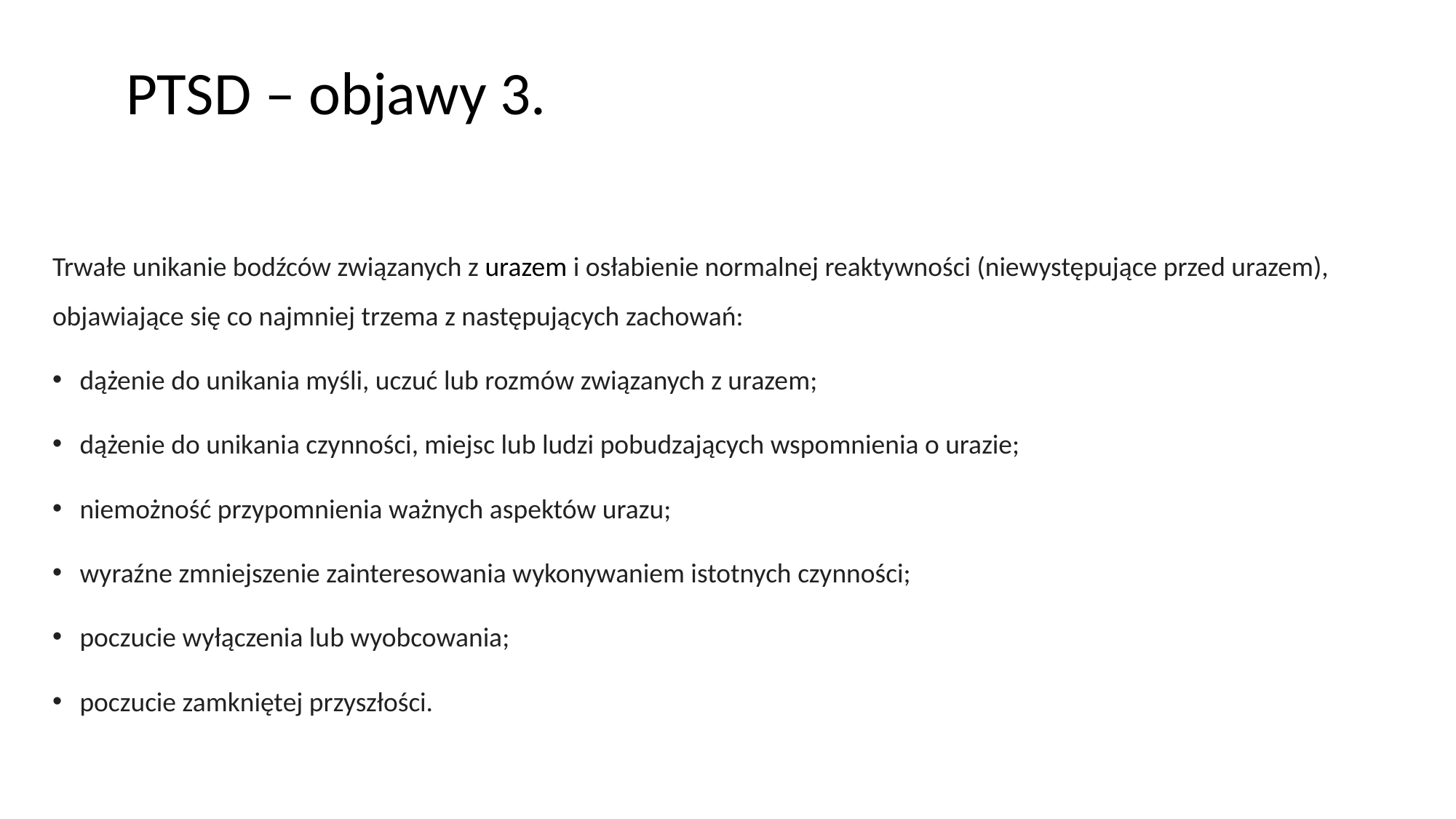

# PTSD – objawy 3.
Trwałe unikanie bodźców związanych z urazem i osłabienie normalnej reaktywności (niewystępujące przed urazem), objawiające się co najmniej trzema z następujących zachowań:
dążenie do unikania myśli, uczuć lub rozmów związanych z urazem;
dążenie do unikania czynności, miejsc lub ludzi pobudzających wspomnienia o urazie;
niemożność przypomnienia ważnych aspektów urazu;
wyraźne zmniejszenie zainteresowania wykonywaniem istotnych czynności;
poczucie wyłączenia lub wyobcowania;
poczucie zamkniętej przyszłości.